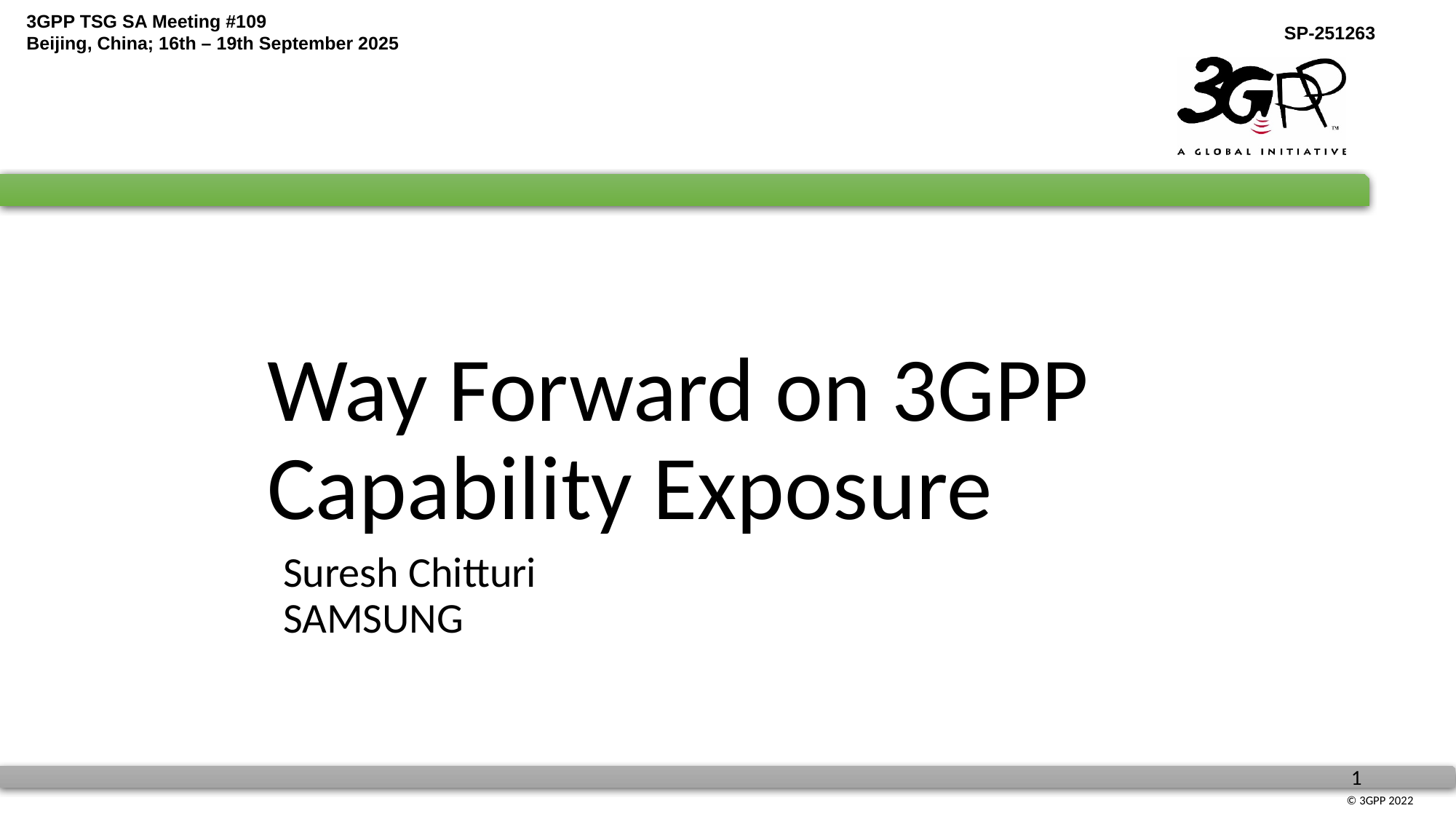

# Way Forward on 3GPP Capability Exposure
Suresh Chitturi
SAMSUNG